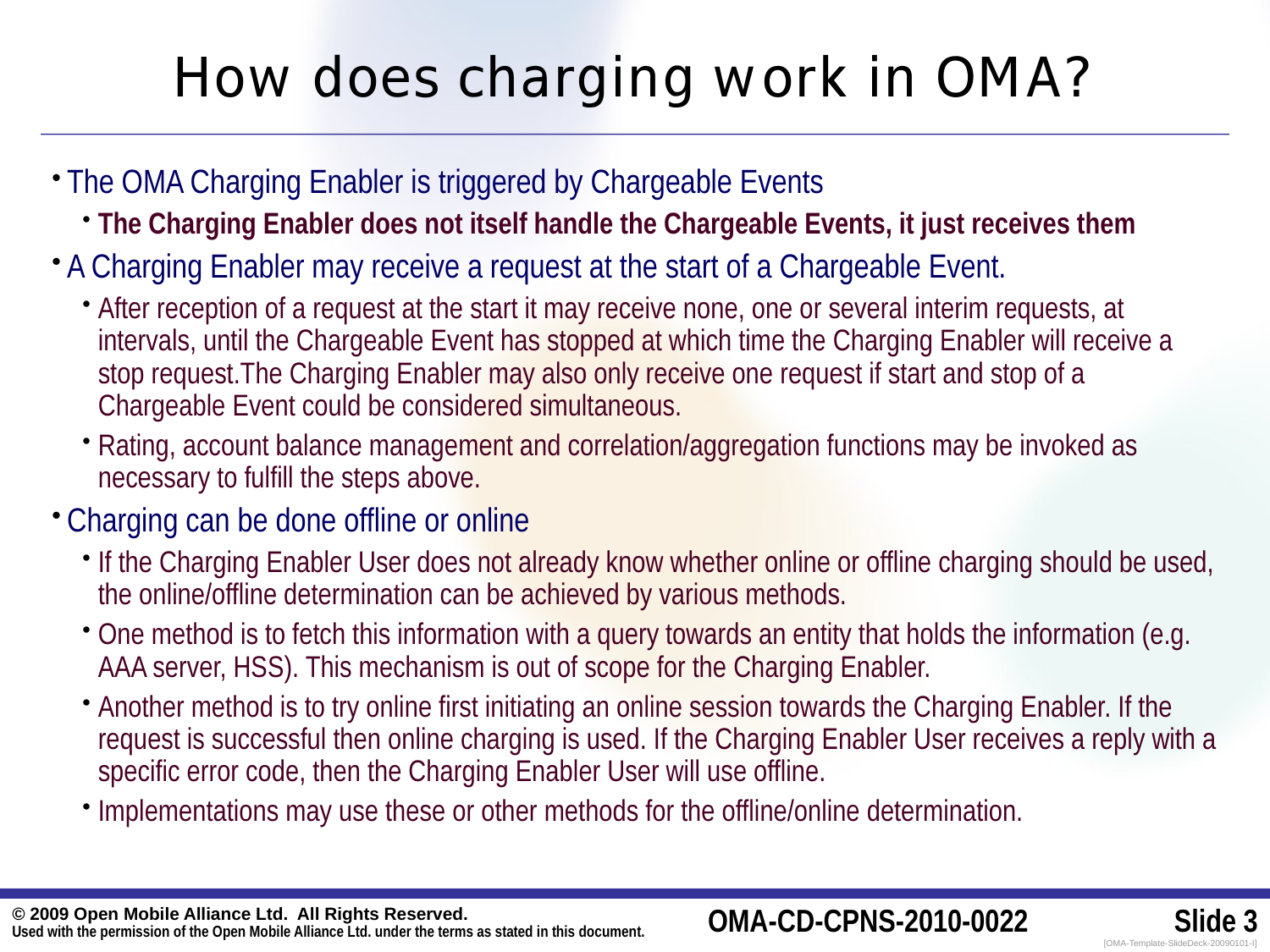

# How does charging work in OMA?
The OMA Charging Enabler is triggered by Chargeable Events
The Charging Enabler does not itself handle the Chargeable Events, it just receives them
A Charging Enabler may receive a request at the start of a Chargeable Event.
After reception of a request at the start it may receive none, one or several interim requests, at intervals, until the Chargeable Event has stopped at which time the Charging Enabler will receive a stop request.The Charging Enabler may also only receive one request if start and stop of a Chargeable Event could be considered simultaneous.
Rating, account balance management and correlation/aggregation functions may be invoked as necessary to fulfill the steps above.
Charging can be done offline or online
If the Charging Enabler User does not already know whether online or offline charging should be used, the online/offline determination can be achieved by various methods.
One method is to fetch this information with a query towards an entity that holds the information (e.g. AAA server, HSS). This mechanism is out of scope for the Charging Enabler.
Another method is to try online first initiating an online session towards the Charging Enabler. If the request is successful then online charging is used. If the Charging Enabler User receives a reply with a specific error code, then the Charging Enabler User will use offline.
Implementations may use these or other methods for the offline/online determination.